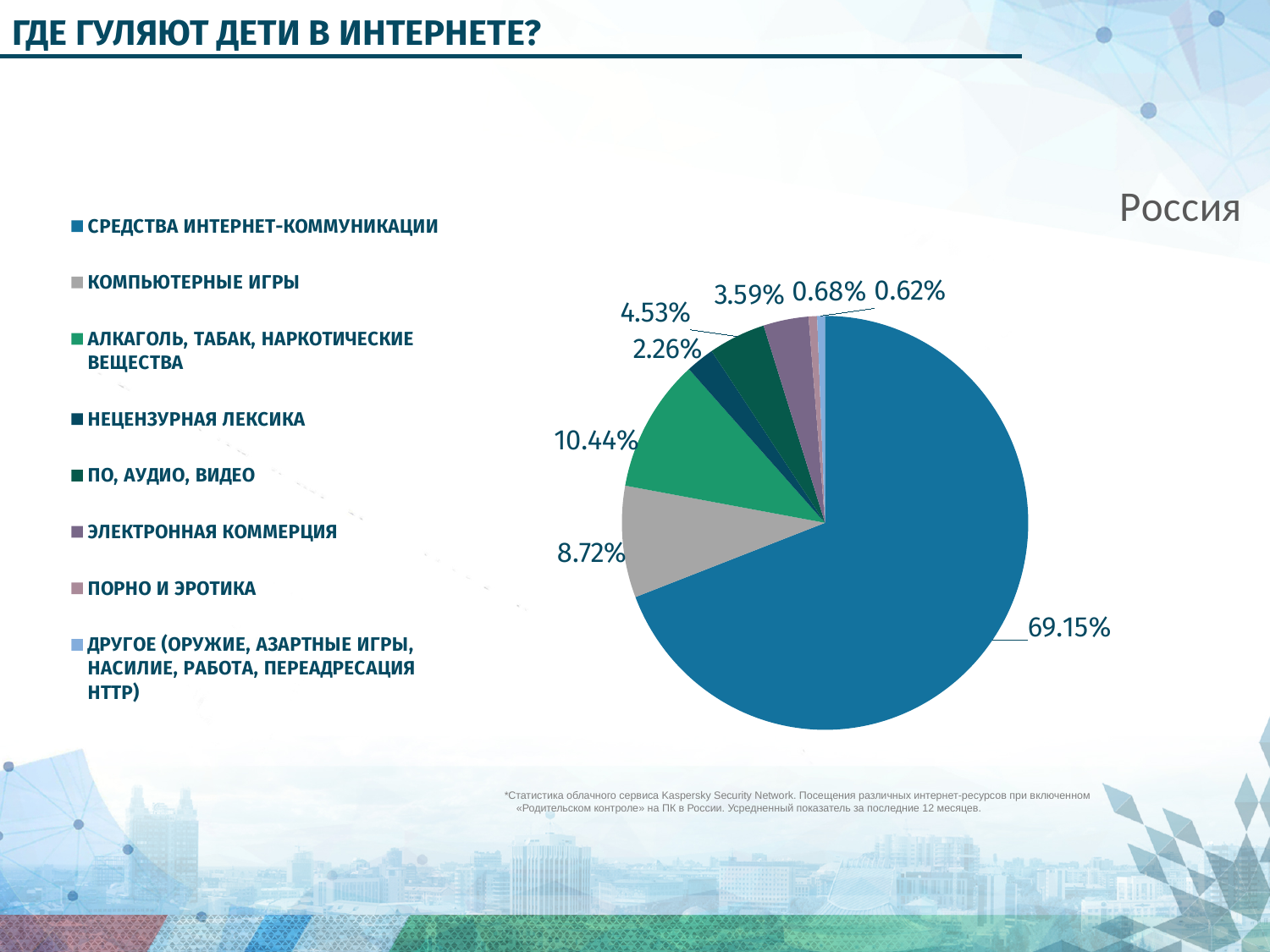

ГДЕ ГУЛЯЮТ ДЕТИ В ИНТЕРНЕТЕ?

### Chart: Россия

| Category | Столбец1 |
|---|---|
| СРЕДСТВА ИНТЕРНЕТ-КОММУНИКАЦИИ | 0.6915 |
| КОМПЬЮТЕРНЫЕ ИГРЫ | 0.0872 |
| АЛКАГОЛЬ, ТАБАК, НАРКОТИЧЕСКИЕ ВЕЩЕСТВА | 0.1044 |
| НЕЦЕНЗУРНАЯ ЛЕКСИКА | 0.0226 |
| ПО, АУДИО, ВИДЕО | 0.0453 |
| ЭЛЕКТРОННАЯ КОММЕРЦИЯ | 0.0359 |
| ПОРНО И ЭРОТИКА | 0.0068 |
| ДРУГОЕ (ОРУЖИЕ, АЗАРТНЫЕ ИГРЫ, НАСИЛИЕ, РАБОТА, ПЕРЕАДРЕСАЦИЯ НТТР) | 0.0062 |
*Статистика облачного сервиса Kaspersky Security Network. Посещения различных интернет-ресурсов при включенном «Родительском контроле» на ПК в России. Усредненный показатель за последние 12 месяцев.